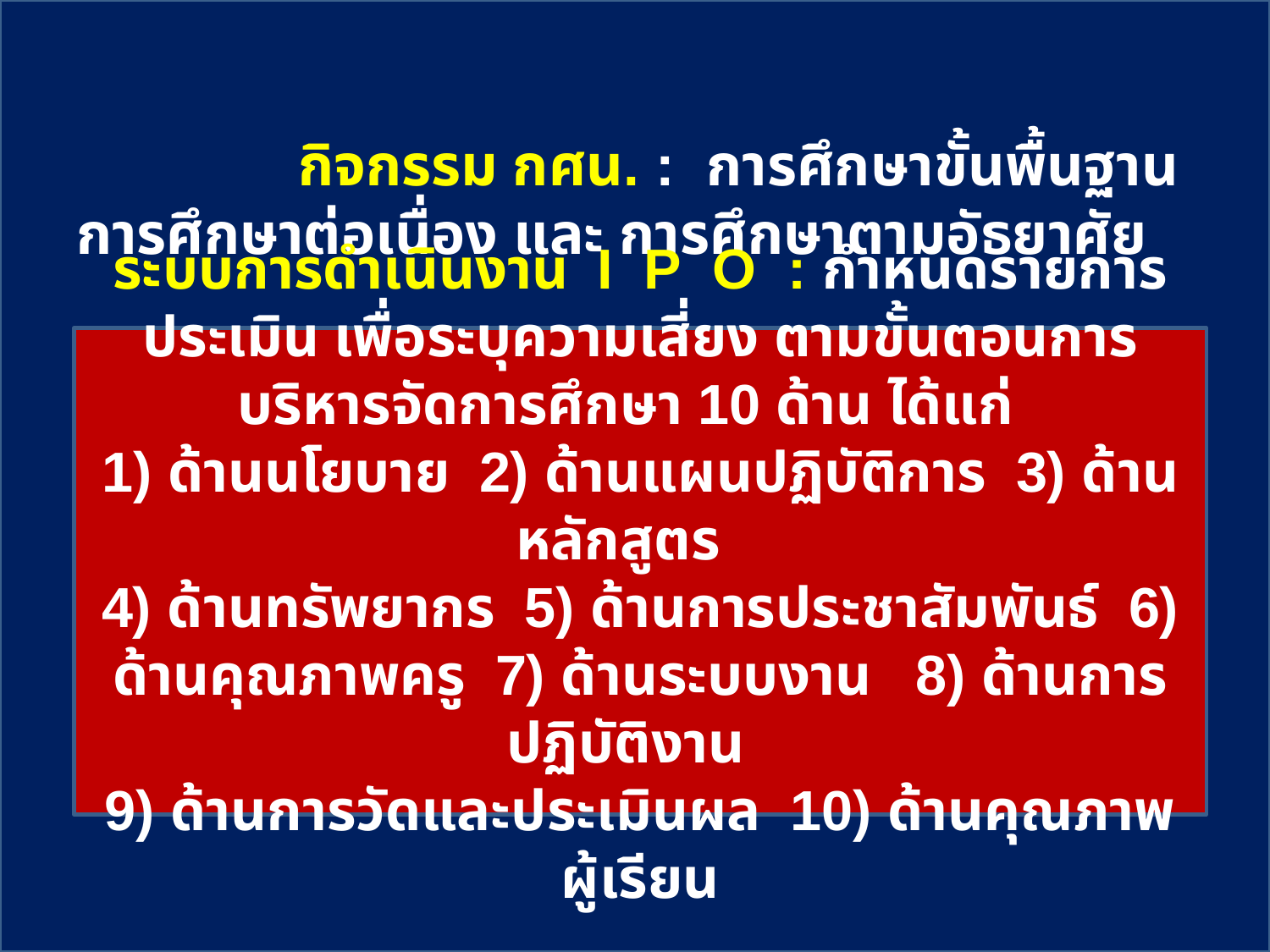

# กิจกรรม กศน. :  การศึกษาขั้นพื้นฐาน การศึกษาต่อเนื่อง และ การศึกษาตามอัธยาศัย
ระบบการดำเนินงาน  I  P  O  : กำหนดรายการประเมิน เพื่อระบุความเสี่ยง ตามขั้นตอนการบริหารจัดการศึกษา 10 ด้าน ได้แก่
1) ด้านนโยบาย  2) ด้านแผนปฏิบัติการ  3) ด้านหลักสูตร
4) ด้านทรัพยากร  5) ด้านการประชาสัมพันธ์  6) ด้านคุณภาพครู  7) ด้านระบบงาน   8) ด้านการปฏิบัติงาน
9) ด้านการวัดและประเมินผล  10) ด้านคุณภาพผู้เรียน